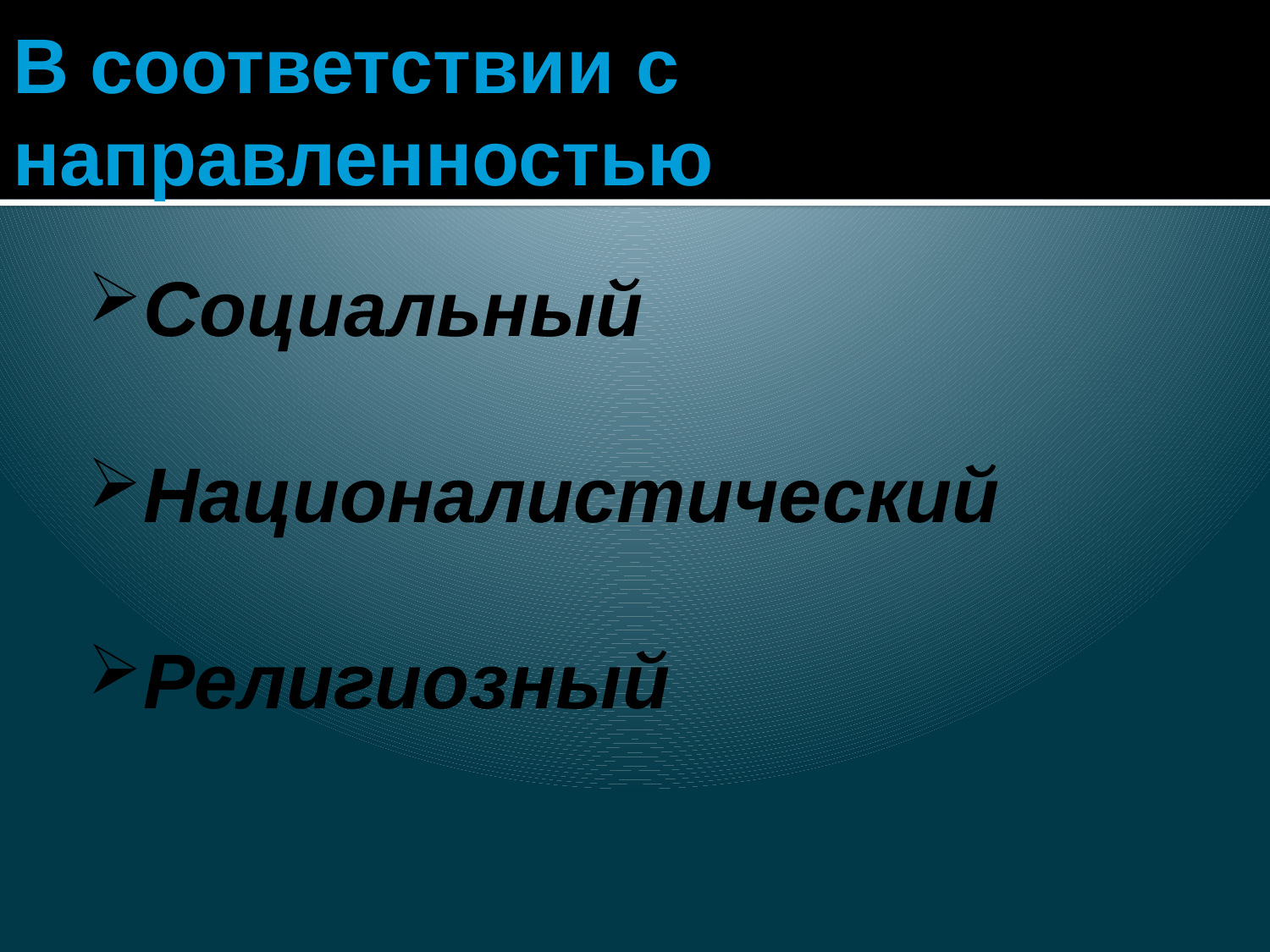

# В соответствии с направленностью
Социальный

Националистический

Религиозный